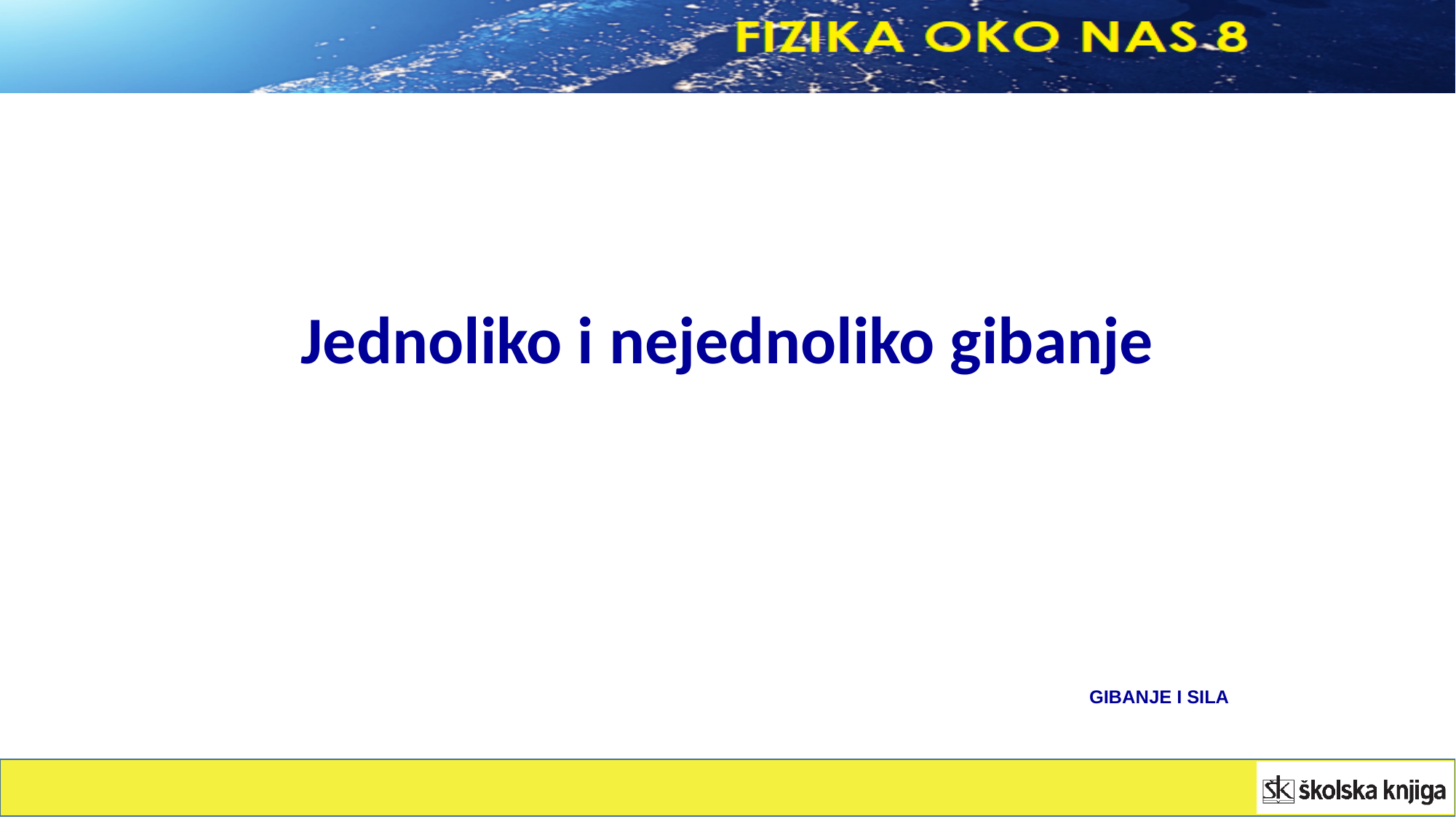

# Jednoliko i nejednoliko gibanje
GIBANJE I SILA